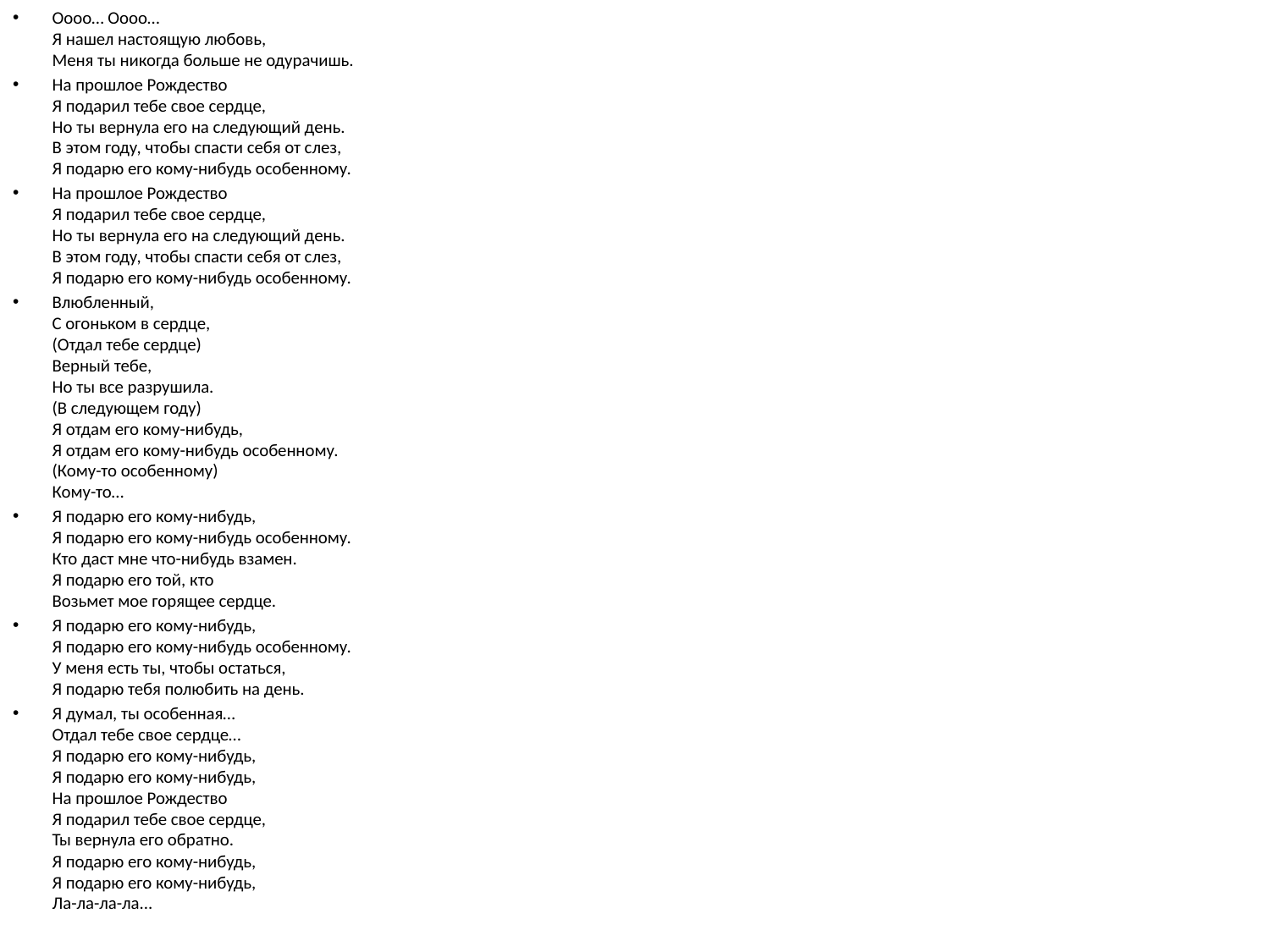

Оооо… Оооо…
Я нашел настоящую любовь,
Меня ты никогда больше не одурачишь.
На прошлое Рождество
Я подарил тебе свое сердце,
Но ты вернула его на следующий день.
В этом году, чтобы спасти себя от слез,
Я подарю его кому-нибудь особенному.
На прошлое Рождество
Я подарил тебе свое сердце,
Но ты вернула его на следующий день.
В этом году, чтобы спасти себя от слез,
Я подарю его кому-нибудь особенному.
Влюбленный,
С огоньком в сердце,
(Отдал тебе сердце)
Верный тебе,
Но ты все разрушила.
(В следующем году)
Я отдам его кому-нибудь,
Я отдам его кому-нибудь особенному.
(Кому-то особенному)
Кому-то…
Я подарю его кому-нибудь,
Я подарю его кому-нибудь особенному.
Кто даст мне что-нибудь взамен.
Я подарю его той, кто
Возьмет мое горящее сердце.
Я подарю его кому-нибудь,
Я подарю его кому-нибудь особенному.
У меня есть ты, чтобы остаться,
Я подарю тебя полюбить на день.
Я думал, ты особенная…
Отдал тебе свое сердце…
Я подарю его кому-нибудь,
Я подарю его кому-нибудь,
На прошлое Рождество
Я подарил тебе свое сердце,
Ты вернула его обратно.
Я подарю его кому-нибудь,
Я подарю его кому-нибудь,
Ла-ла-ла-ла...

#